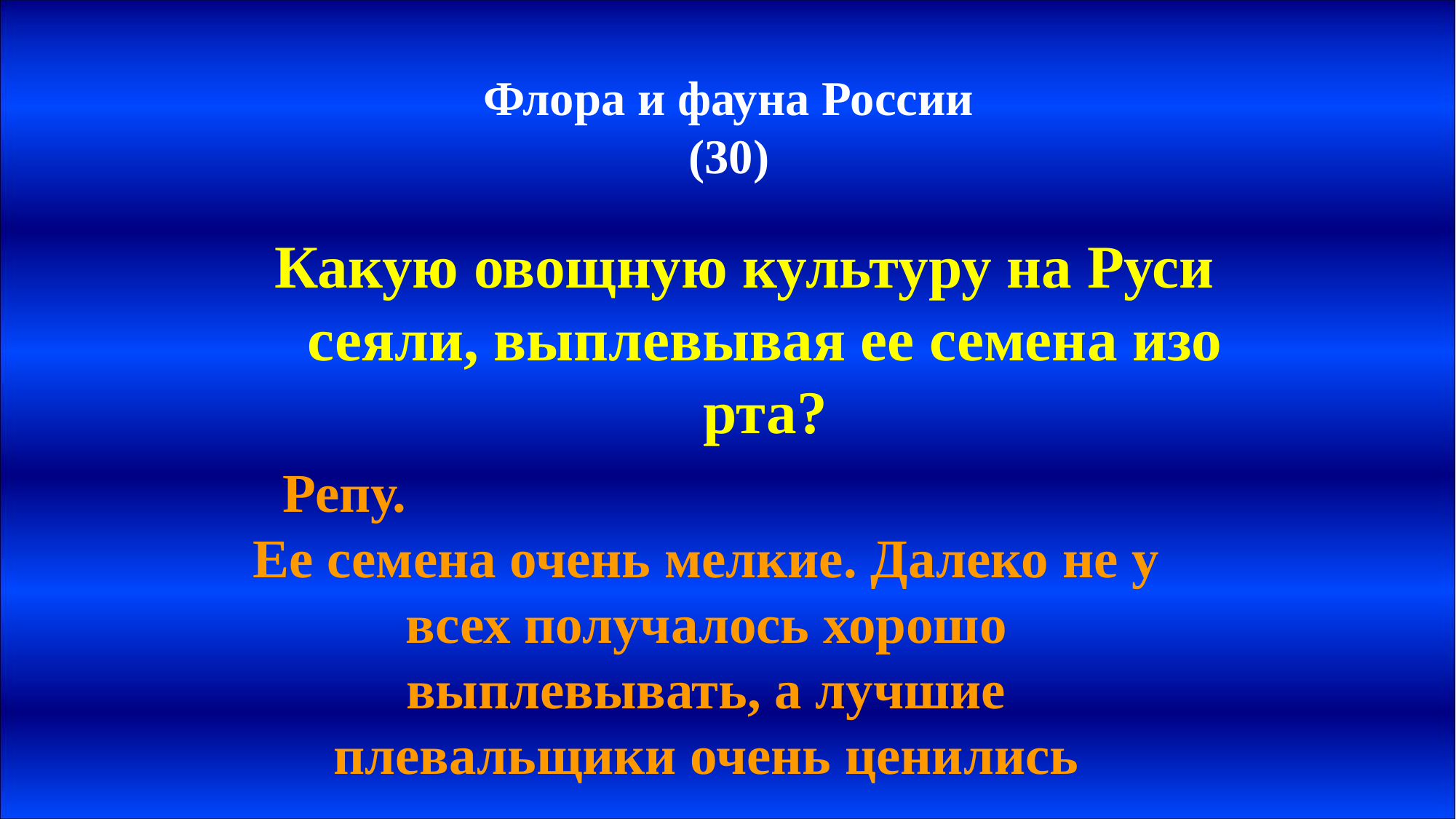

# Флора и фауна России (30)
Какую овощную культуру на Руси сеяли, выплевывая ее семена изо рта?
Репу.                                                      Ее семена очень мелкие. Далеко не у всех получалось хорошо выплевывать, а лучшие плевальщики очень ценились